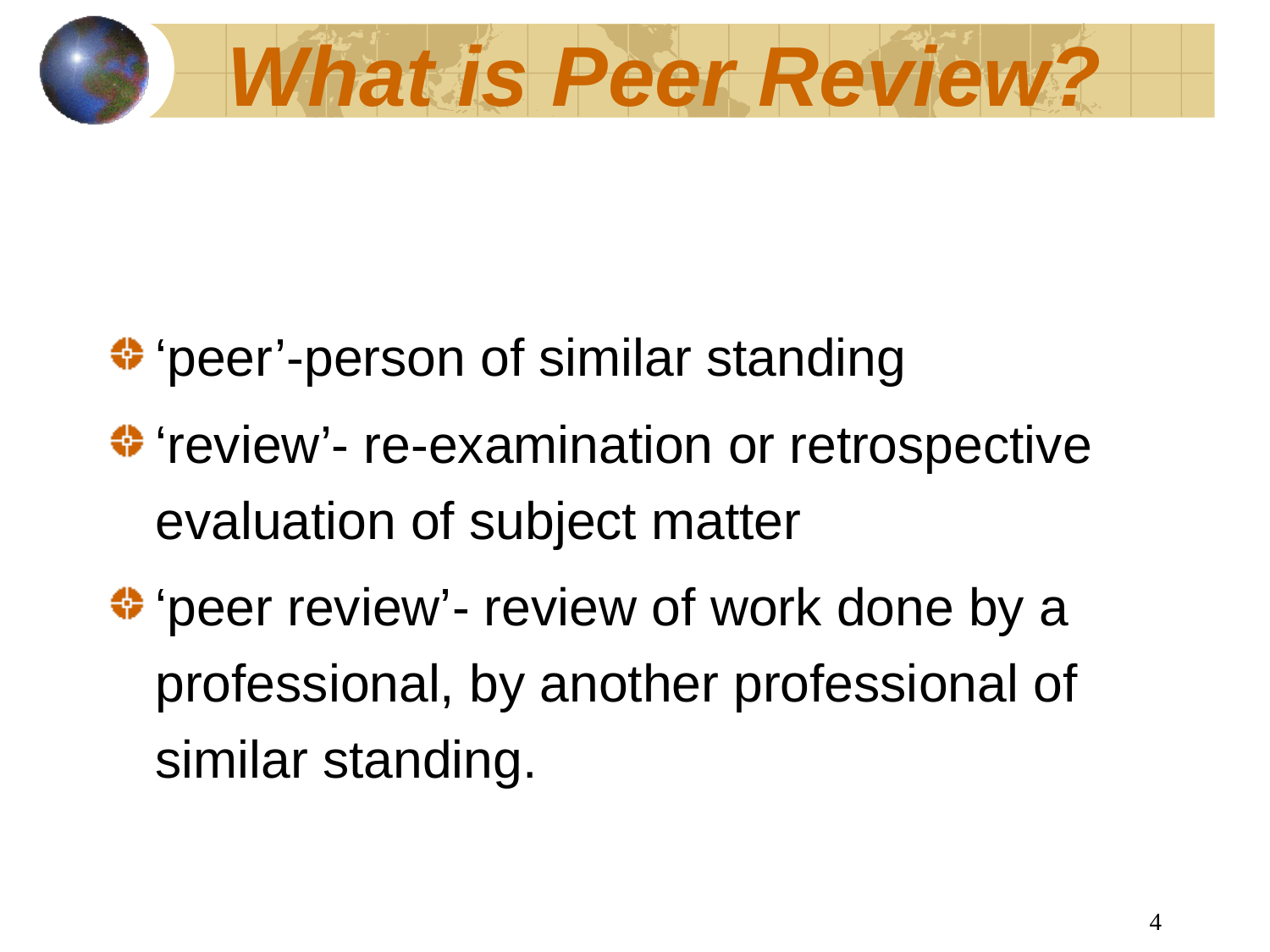

# What is Peer Review?
‘peer’-person of similar standing
‘review’- re-examination or retrospective evaluation of subject matter
‘peer review’- review of work done by a professional, by another professional of similar standing.
4